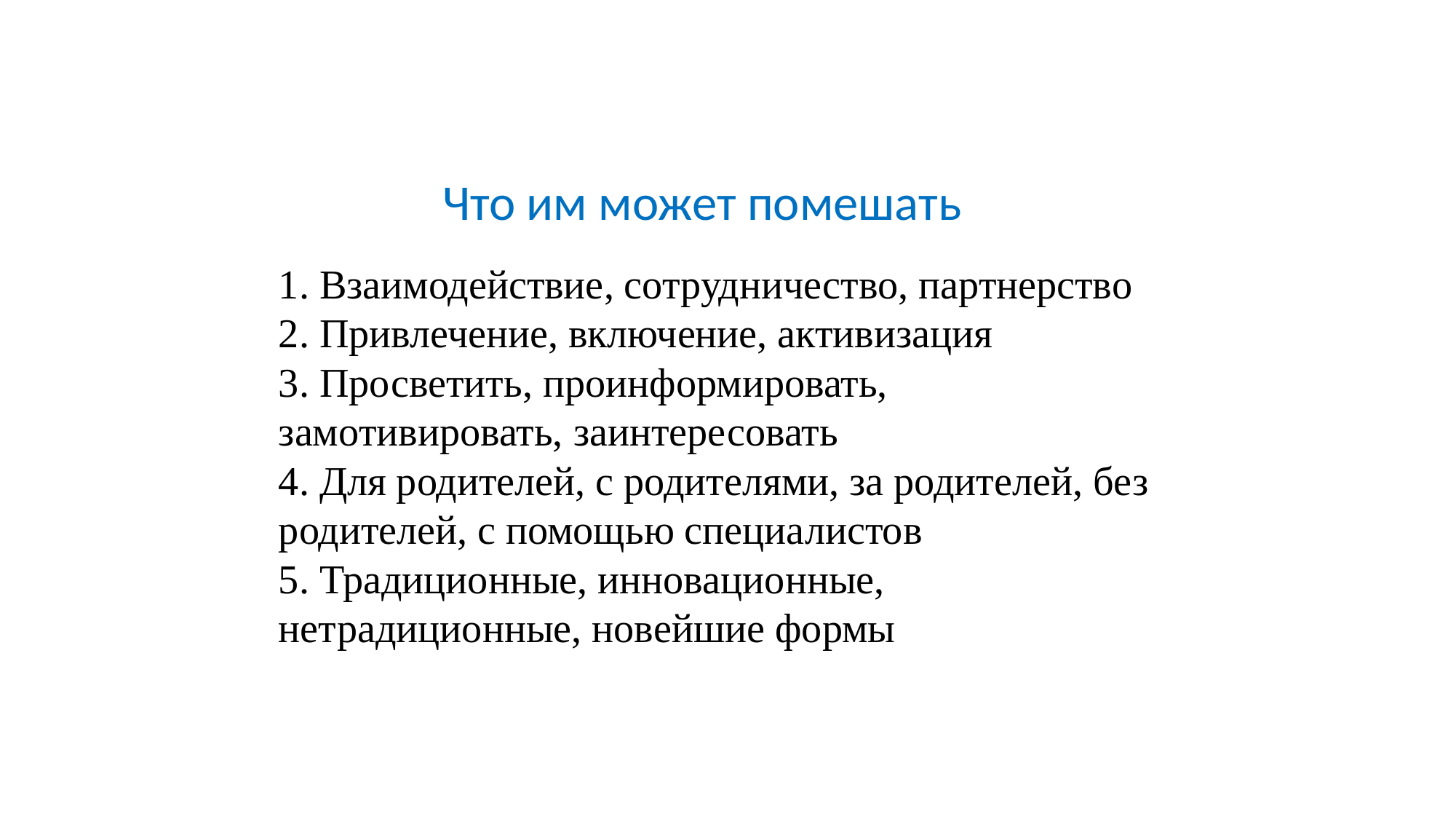

Что им может помешать
1. Взаимодействие, сотрудничество, партнерство
2. Привлечение, включение, активизация
3. Просветить, проинформировать, замотивировать, заинтересовать
4. Для родителей, с родителями, за родителей, без родителей, с помощью специалистов
5. Традиционные, инновационные, нетрадиционные, новейшие формы